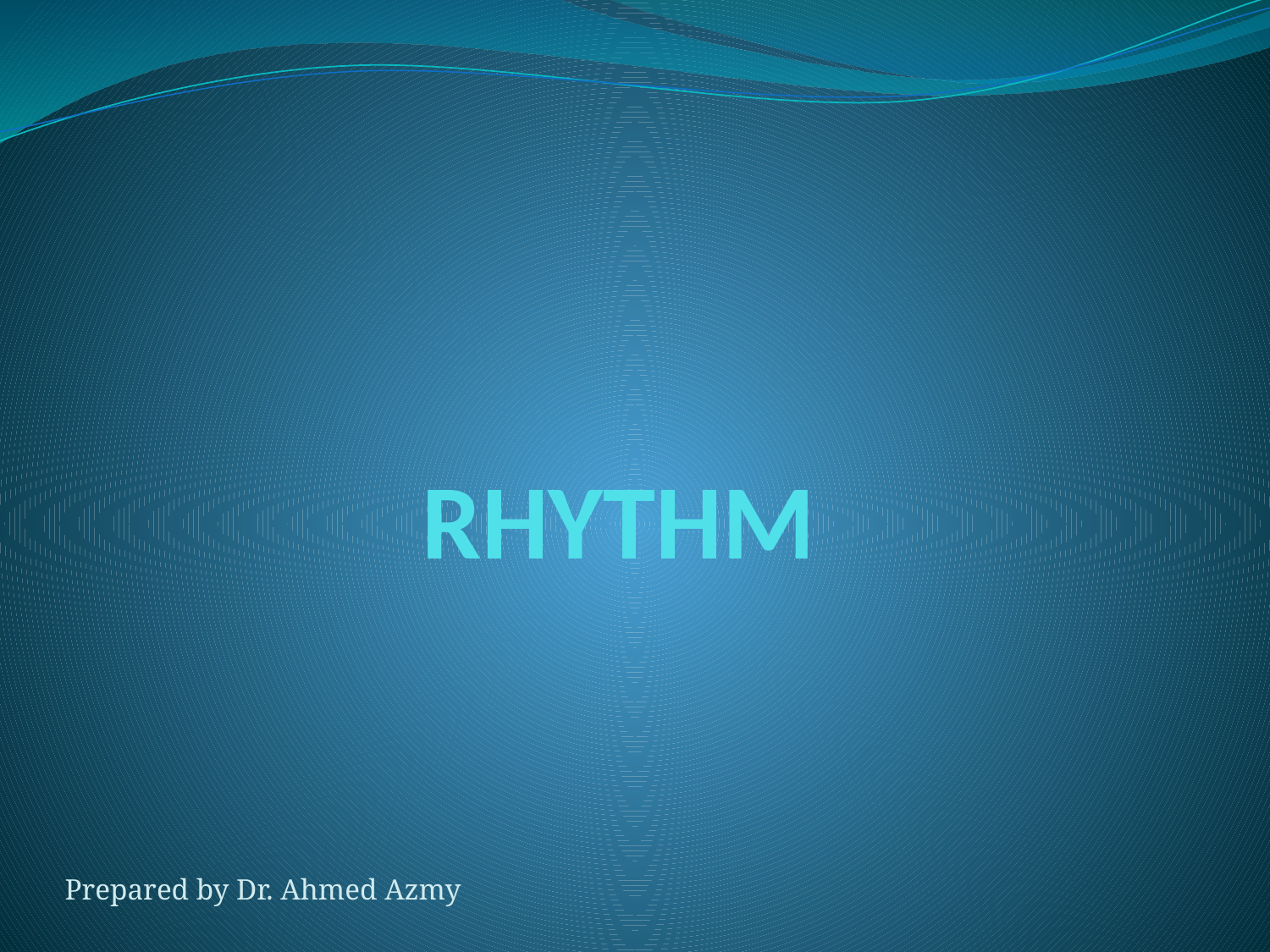

# RHYTHM
Prepared by Dr. Ahmed Azmy